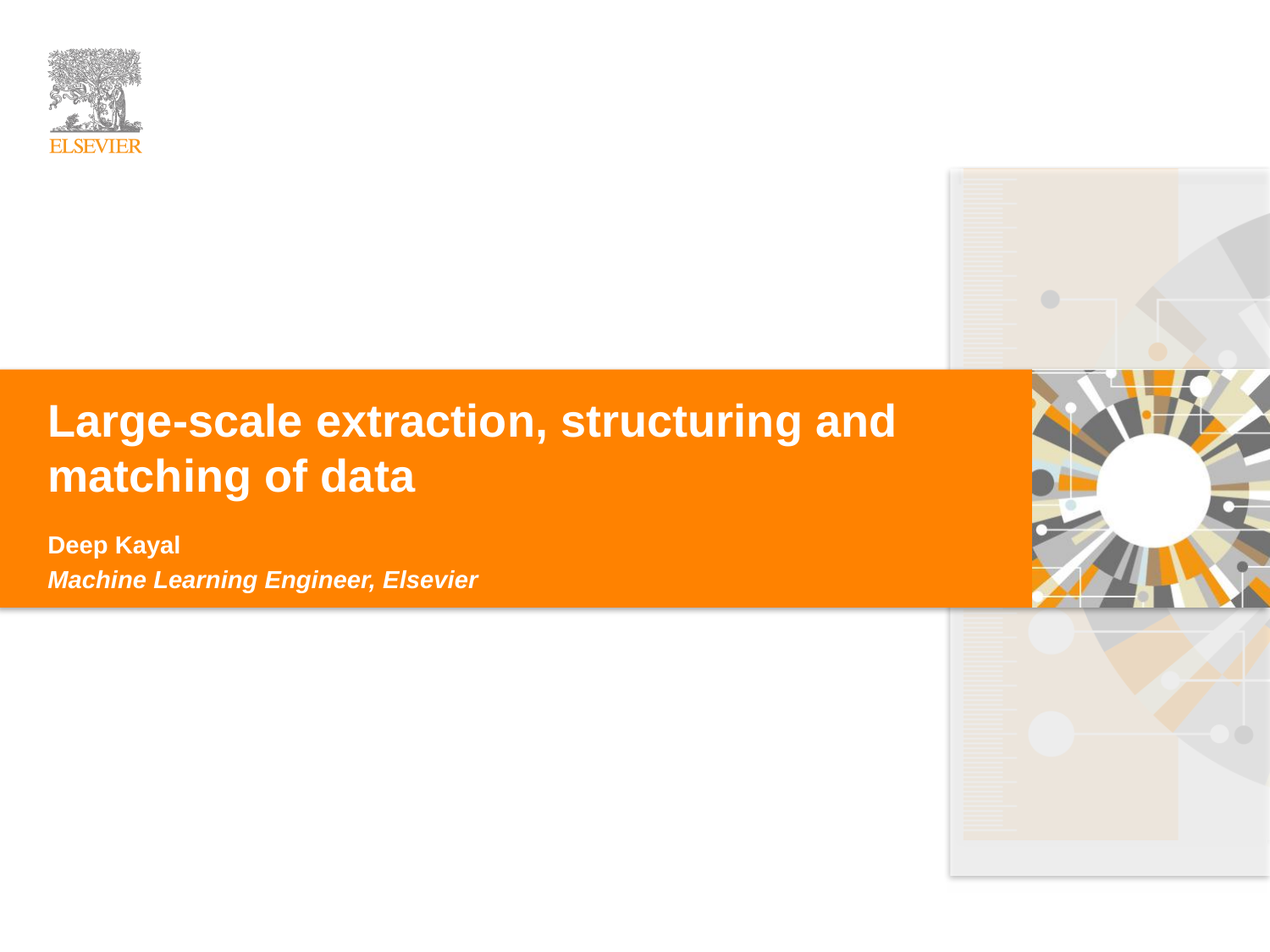

# Large-scale extraction, structuring and matching of data
Deep Kayal
Machine Learning Engineer, Elsevier